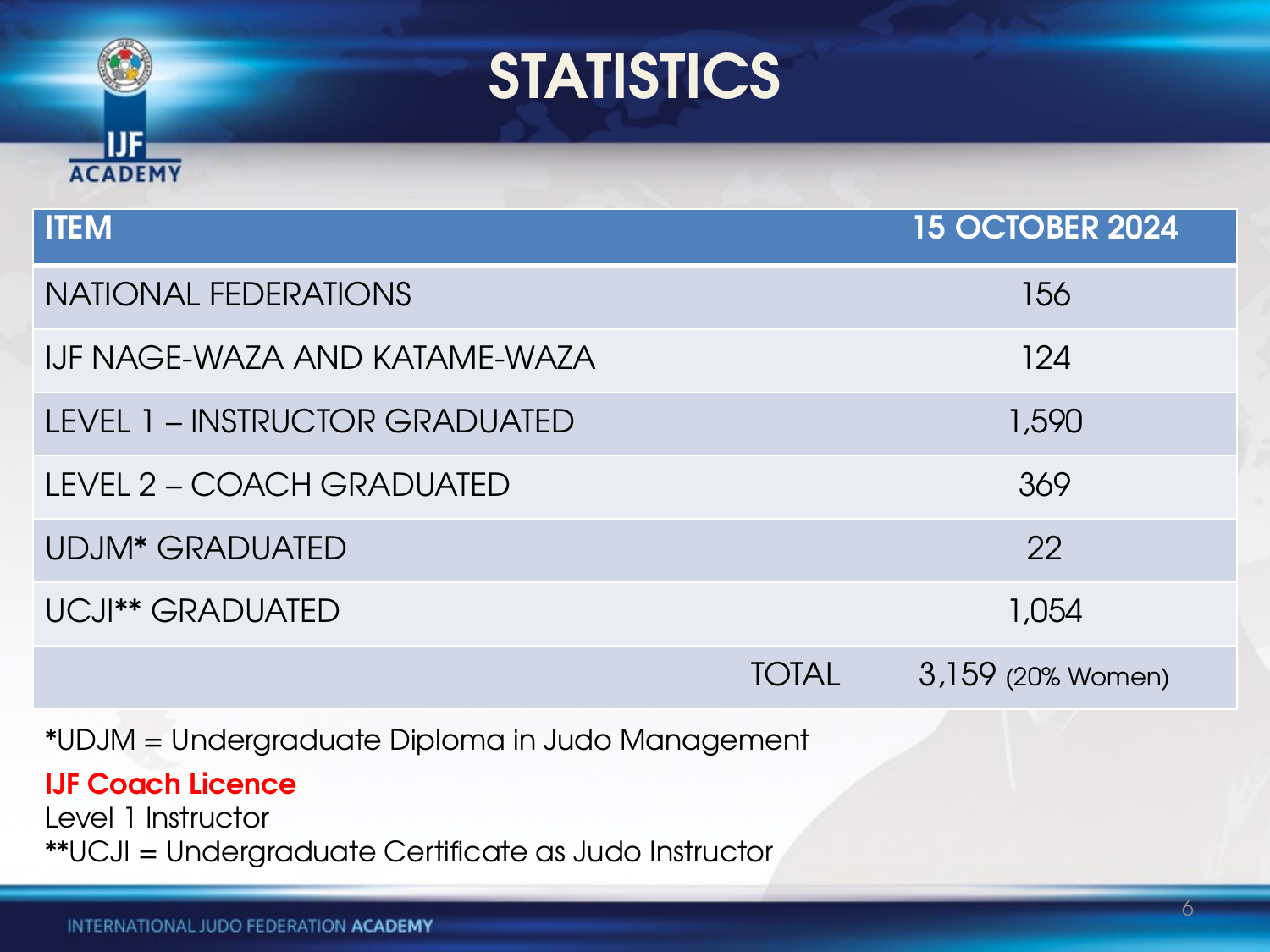

# STATISTICS
| ITEM | 15 OCTOBER 2024 |
| --- | --- |
| NATIONAL FEDERATIONS | 156 |
| IJF NAGE-WAZA AND KATAME-WAZA | 124 |
| LEVEL 1 – INSTRUCTOR GRADUATED | 1,590 |
| LEVEL 2 – COACH GRADUATED | 369 |
| UDJM\* GRADUATED | 22 |
| UCJI\*\* GRADUATED | 1,054 |
| TOTAL | 3,159 (20% Women) |
*UDJM = Undergraduate Diploma in Judo Management

IJF Coach Licence
Level 1 Instructor
**UCJI = Undergraduate Certificate as Judo Instructor
6